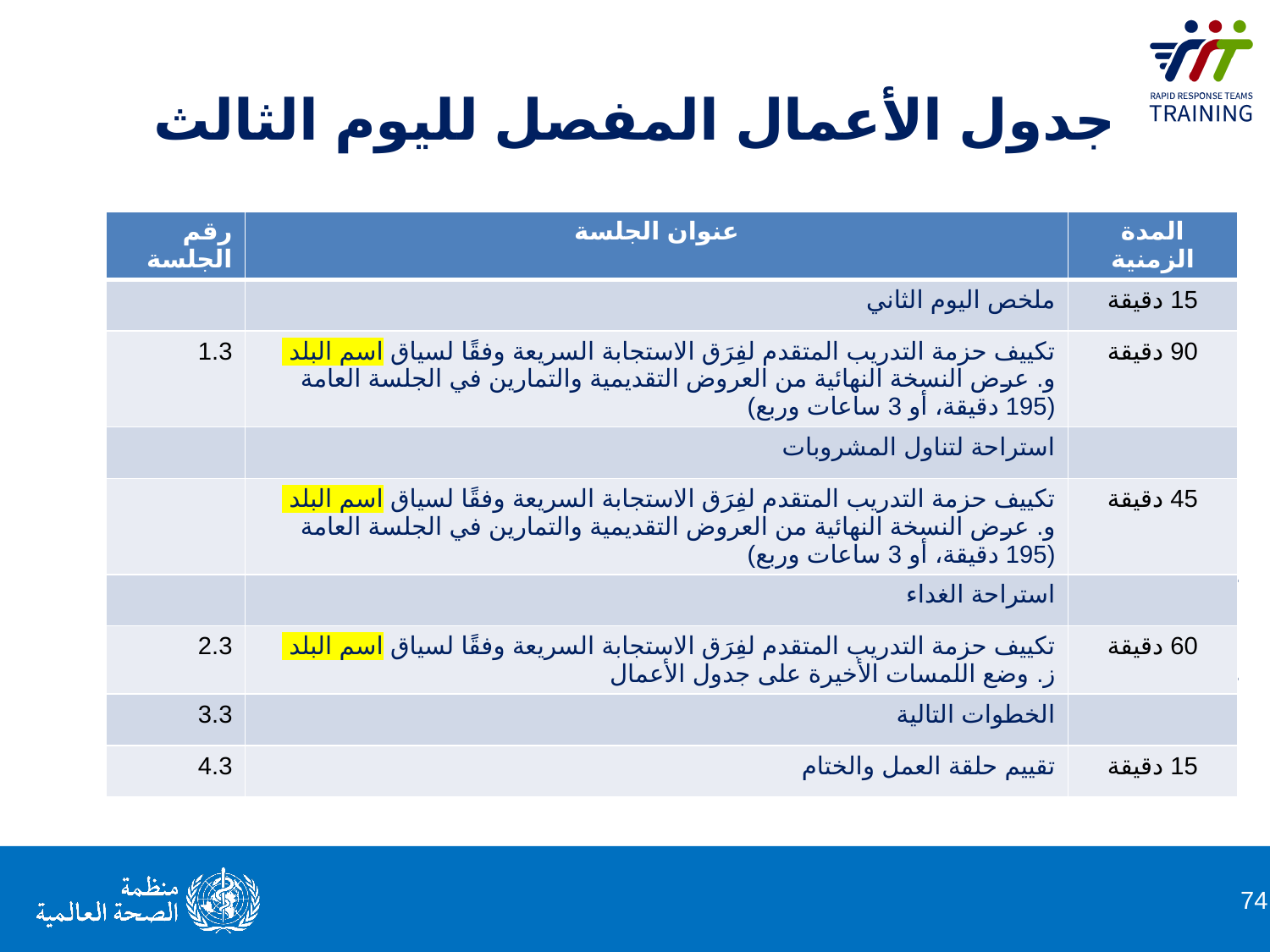

# جدول الأعمال المفصل لليوم الثالث
| رقم الجلسة | عنوان الجلسة | المدة الزمنية |
| --- | --- | --- |
|  | ملخص اليوم الثاني | 15 دقيقة |
| 1.3 | تكييف حزمة التدريب المتقدم لفِرَق الاستجابة السريعة وفقًا لسياق اسم البلد و. عرض النسخة النهائية من العروض التقديمية والتمارين في الجلسة العامة (195 دقيقة، أو 3 ساعات وربع) | 90 دقيقة |
|  | ‏استراحة لتناول المشروبات |  |
|  | تكييف حزمة التدريب المتقدم لفِرَق الاستجابة السريعة وفقًا لسياق اسم البلد و. عرض النسخة النهائية من العروض التقديمية والتمارين في الجلسة العامة (195 دقيقة، أو 3 ساعات وربع) | 45 دقيقة |
|  | استراحة الغداء |  |
| 2.3 | تكييف حزمة التدريب المتقدم لفِرَق الاستجابة السريعة وفقًا لسياق اسم البلد ز. وضع اللمسات الأخيرة على جدول الأعمال | 60 دقيقة |
| 3.3 | الخطوات التالية |  |
| 4.3 | تقييم حلقة العمل والختام | 15 دقيقة |
1.1    Op1.2    (15')
(45 دقيقة)
4.1 إنشاء فريق الاستجابة السريعة وإدارته في اسم البلد (45 دقيقة)